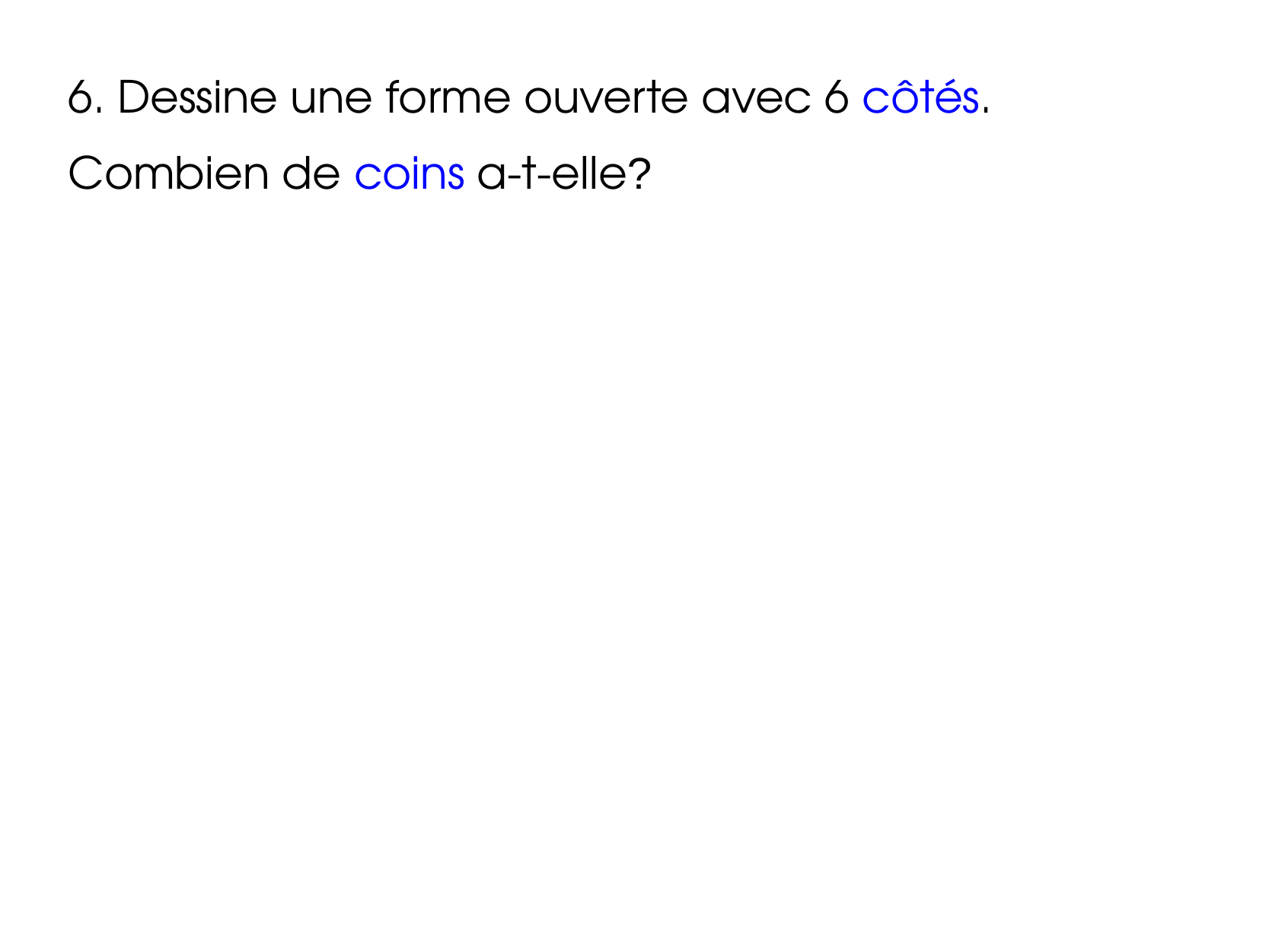

6. Dessine une forme ouverte avec 6 côtés.
Combien de coins a-t-elle?